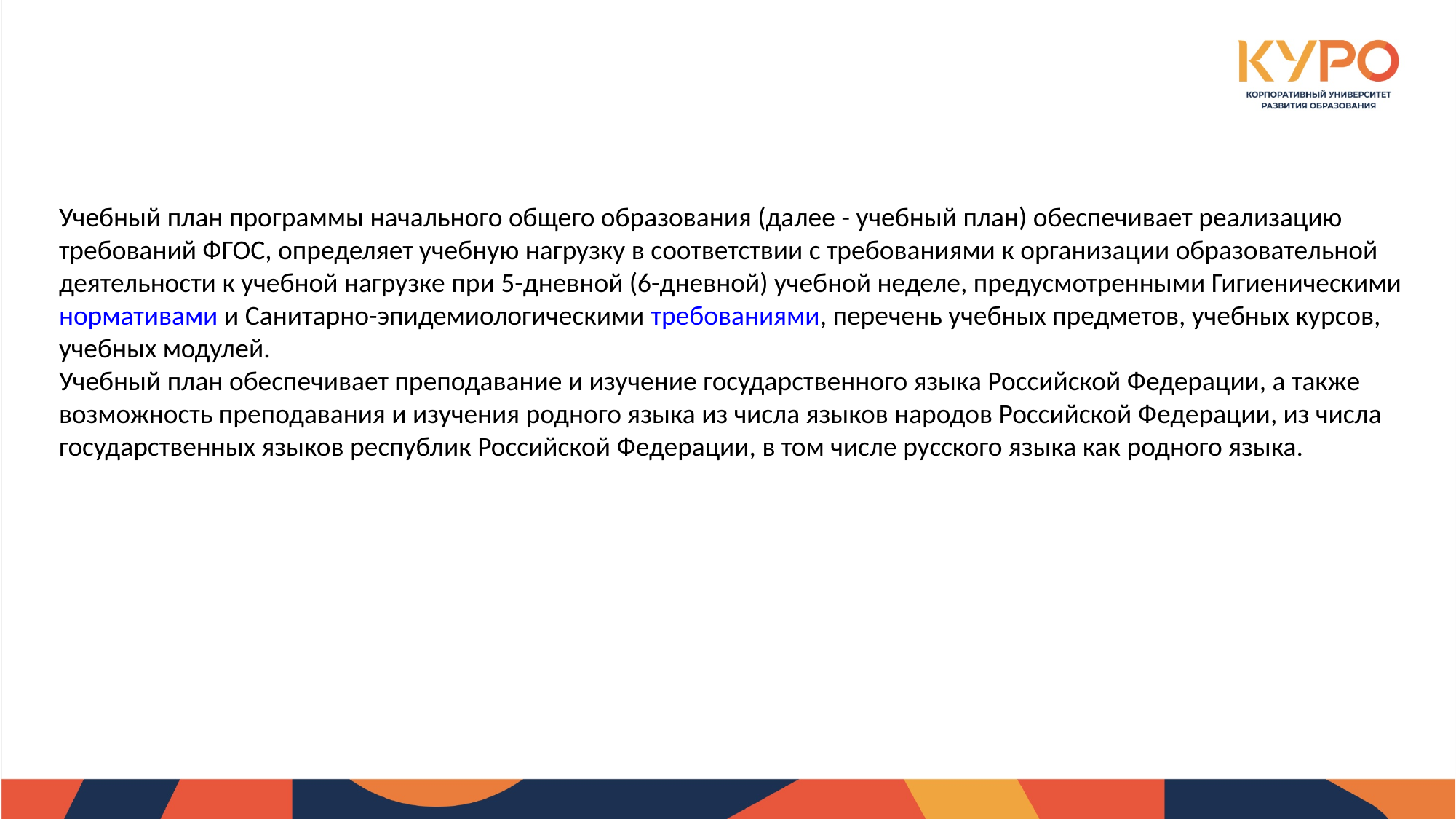

Учебный план программы начального общего образования (далее - учебный план) обеспечивает реализацию требований ФГОС, определяет учебную нагрузку в соответствии с требованиями к организации образовательной деятельности к учебной нагрузке при 5-дневной (6-дневной) учебной неделе, предусмотренными Гигиеническими нормативами и Санитарно-эпидемиологическими требованиями, перечень учебных предметов, учебных курсов, учебных модулей.
Учебный план обеспечивает преподавание и изучение государственного языка Российской Федерации, а также возможность преподавания и изучения родного языка из числа языков народов Российской Федерации, из числа государственных языков республик Российской Федерации, в том числе русского языка как родного языка.